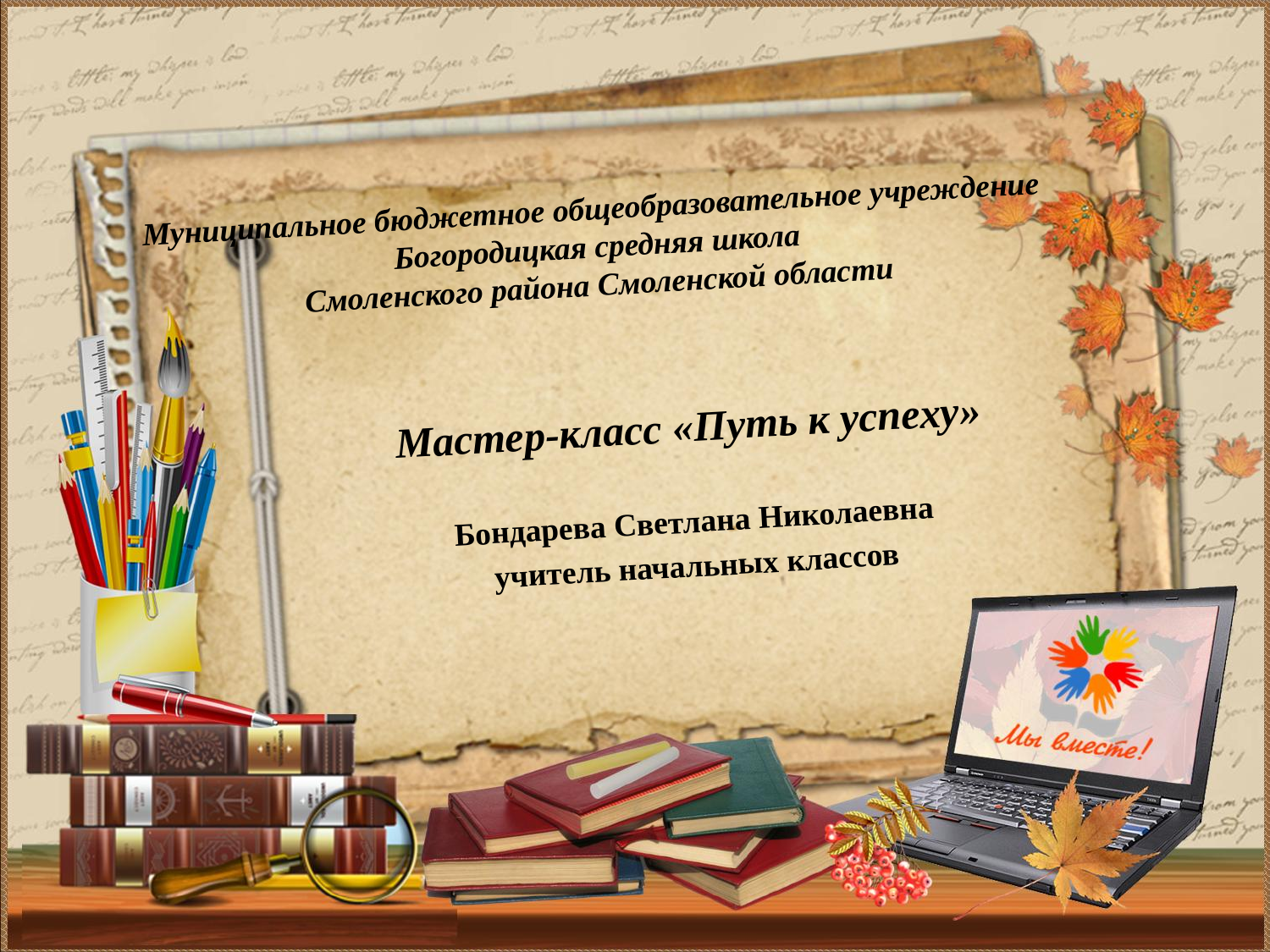

Муниципальное бюджетное общеобразовательное учреждение
Богородицкая средняя школа
Смоленского района Смоленской области

Мастер-класс «Путь к успеху»

Бондарева Светлана Николаевна
учитель начальных классов